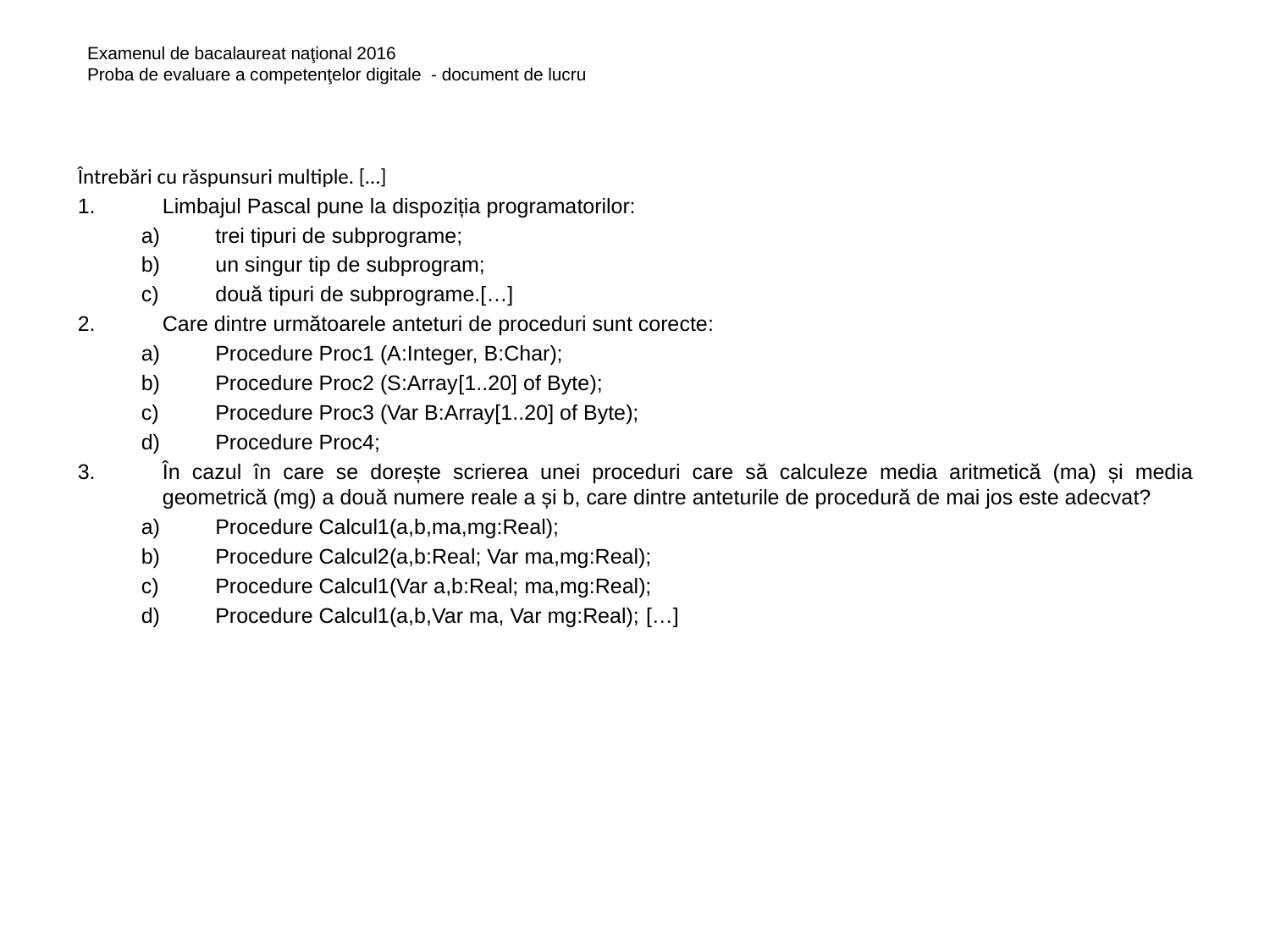

Examenul de bacalaureat naţional 2016
Proba de evaluare a competenţelor digitale  - document de lucru
Întrebări cu răspunsuri multiple. […]
Limbajul Pascal pune la dispoziția programatorilor:
trei tipuri de subprograme;
un singur tip de subprogram;
două tipuri de subprograme.[…]
Care dintre următoarele anteturi de proceduri sunt corecte:
Procedure Proc1 (A:Integer, B:Char);
Procedure Proc2 (S:Array[1..20] of Byte);
Procedure Proc3 (Var B:Array[1..20] of Byte);
Procedure Proc4;
În cazul în care se dorește scrierea unei proceduri care să calculeze media aritmetică (ma) și media geometrică (mg) a două numere reale a și b, care dintre anteturile de procedură de mai jos este adecvat?
Procedure Calcul1(a,b,ma,mg:Real);
Procedure Calcul2(a,b:Real; Var ma,mg:Real);
Procedure Calcul1(Var a,b:Real; ma,mg:Real);
Procedure Calcul1(a,b,Var ma, Var mg:Real); […]